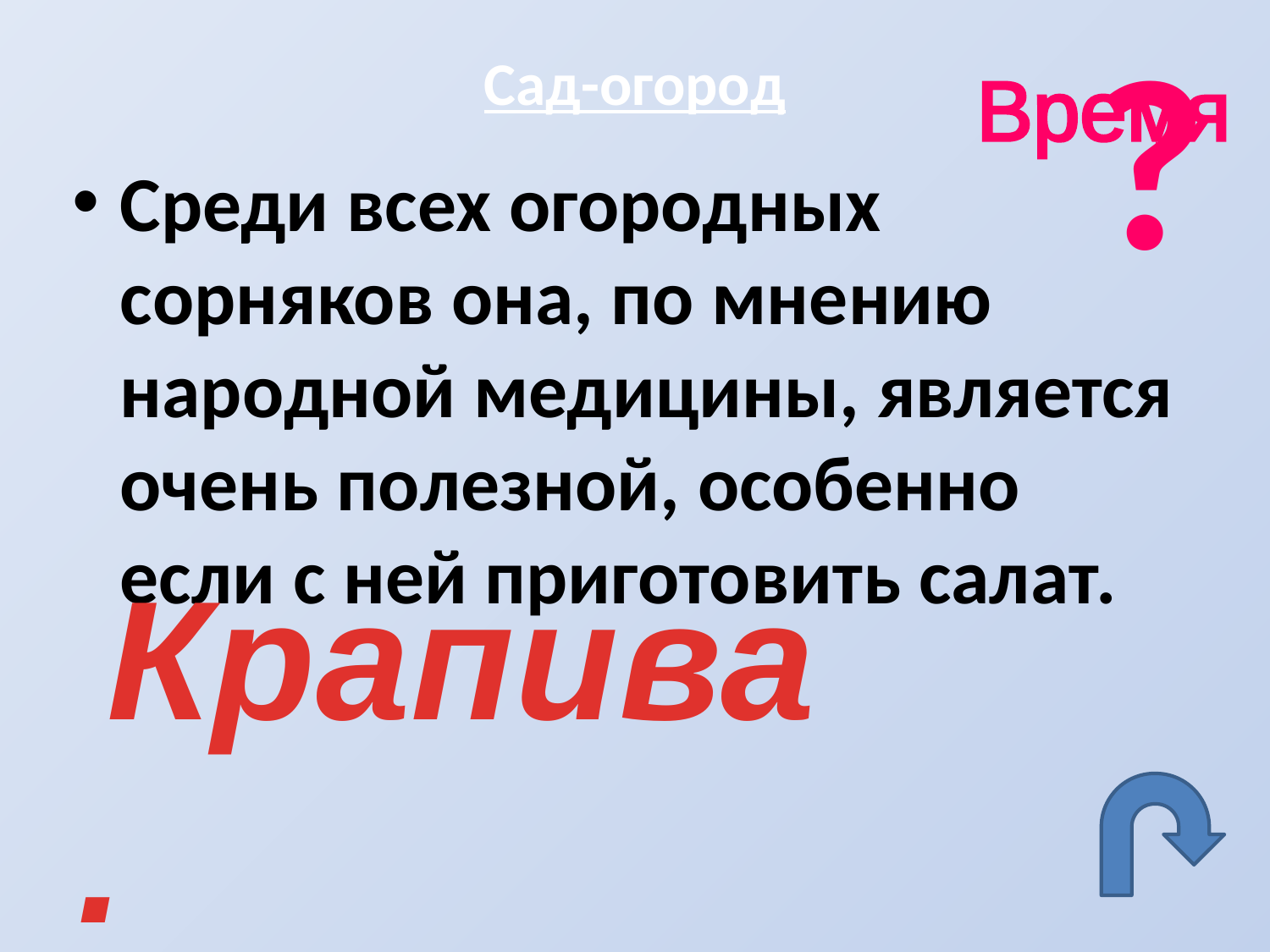

?
# Сад-огород
Время
Среди всех огородных сорняков она, по мнению народной медицины, является очень полезной, особенно если с ней приготовить салат.

Крапива.